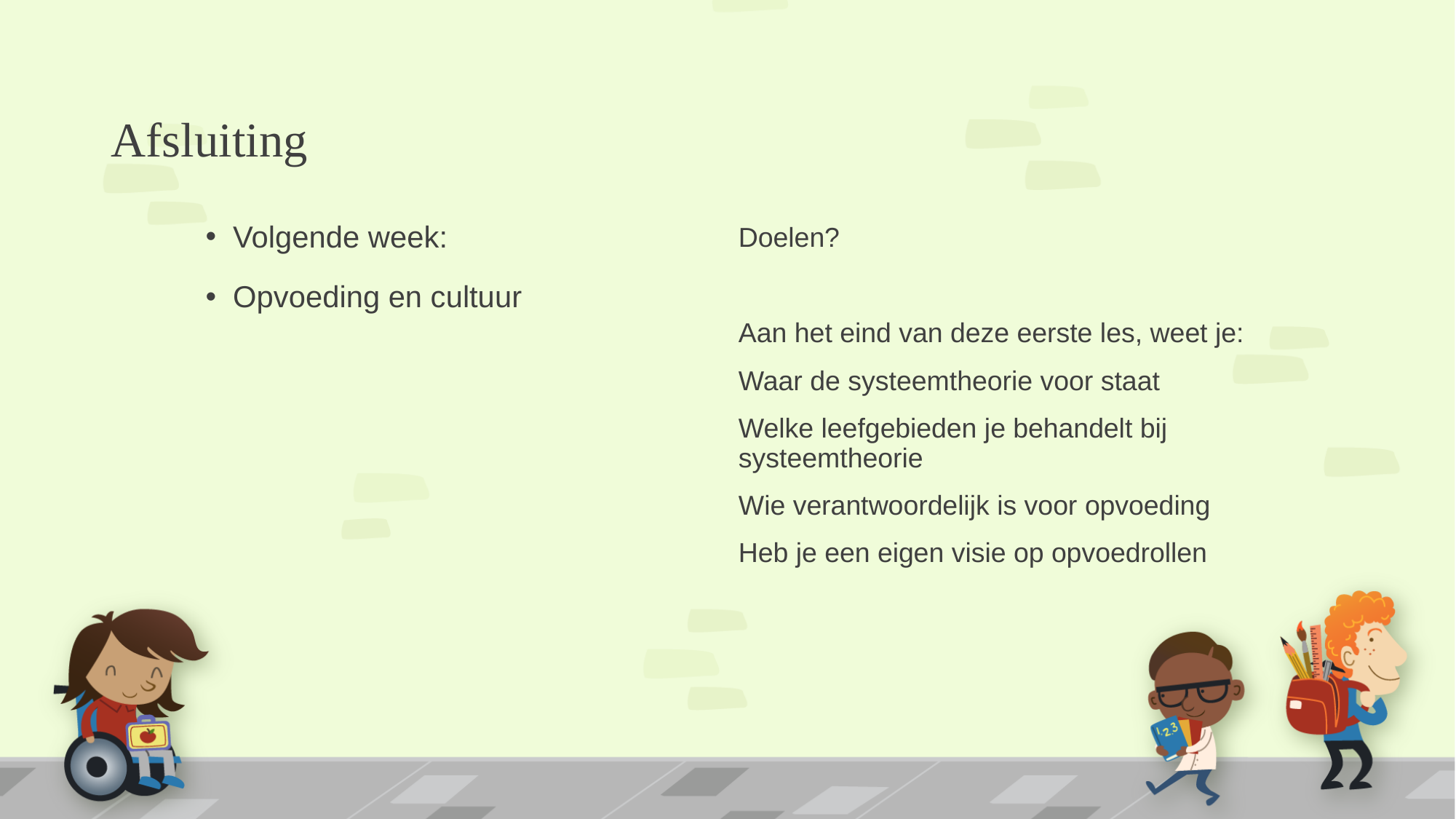

# Afsluiting
Volgende week:
Opvoeding en cultuur
Doelen?

Aan het eind van deze eerste les, weet je:
Waar de systeemtheorie voor staat
Welke leefgebieden je behandelt bij systeemtheorie
Wie verantwoordelijk is voor opvoeding
Heb je een eigen visie op opvoedrollen